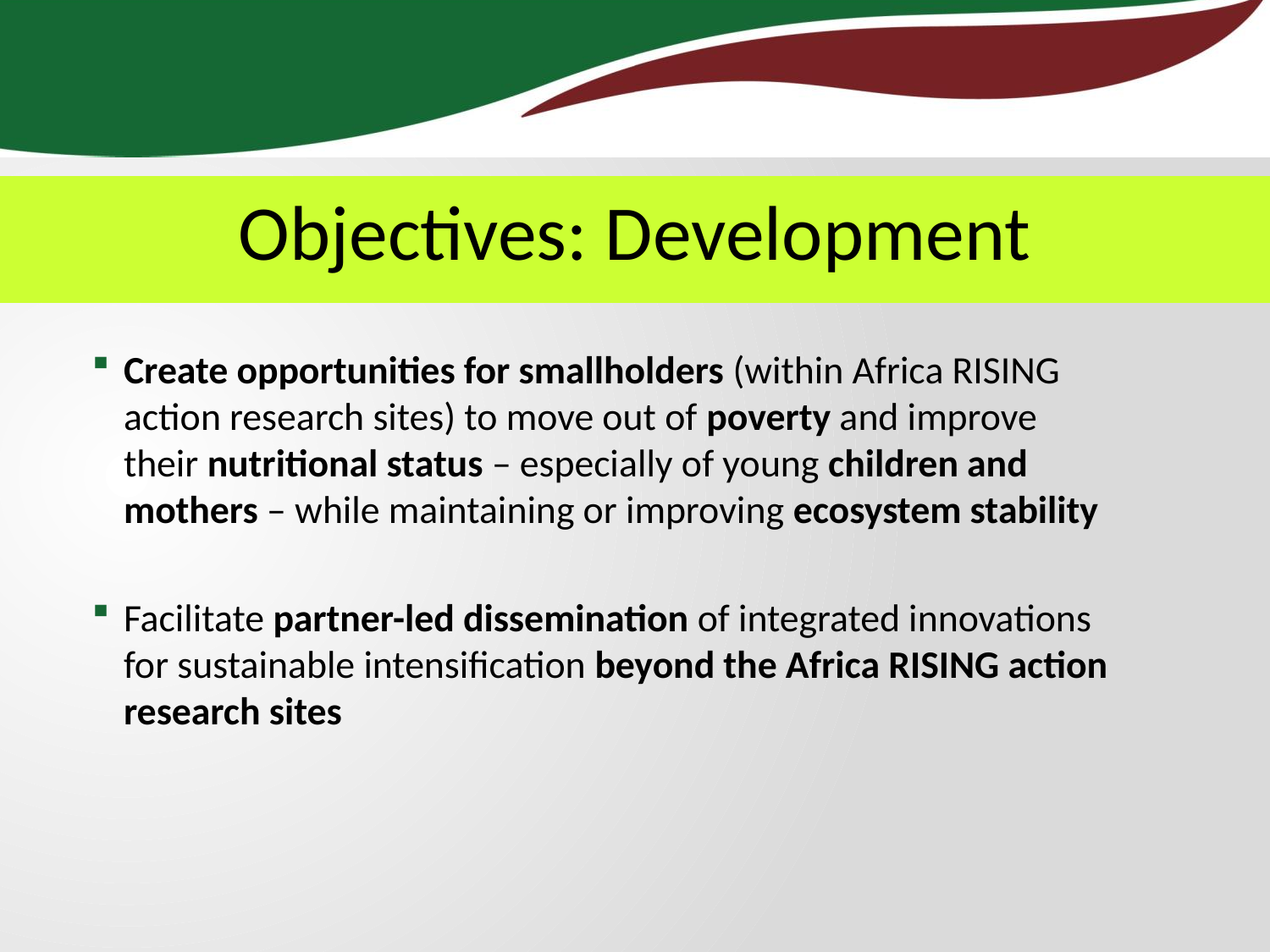

Objectives: Development
Create opportunities for smallholders (within Africa RISING action research sites) to move out of poverty and improve their nutritional status – especially of young children and mothers – while maintaining or improving ecosystem stability

Facilitate partner-led dissemination of integrated innovations for sustainable intensification beyond the Africa RISING action research sites